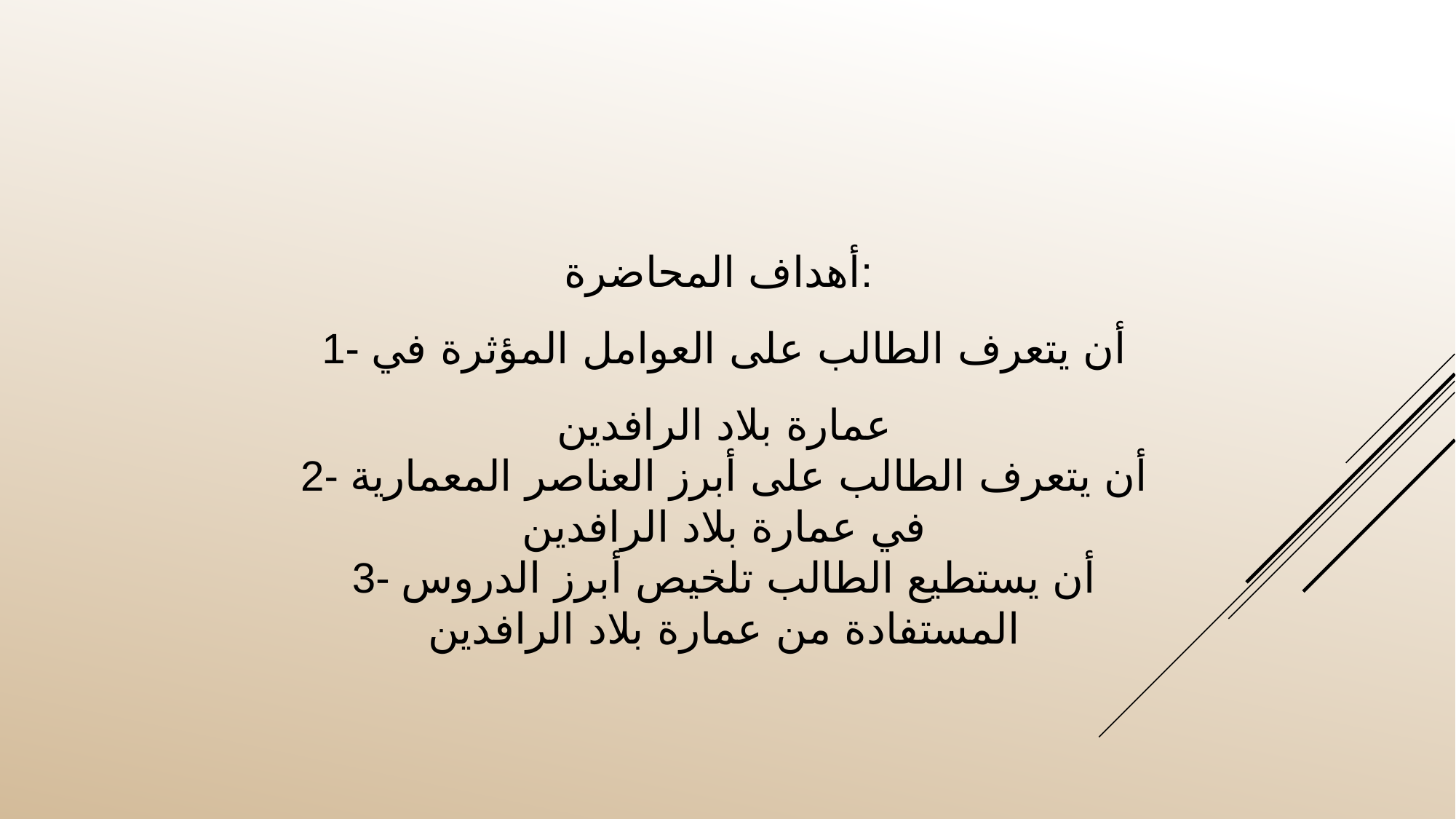

أهداف المحاضرة:
1- أن يتعرف الطالب على العوامل المؤثرة في عمارة بلاد الرافدين
2- أن يتعرف الطالب على أبرز العناصر المعمارية في عمارة بلاد الرافدين
3- أن يستطيع الطالب تلخيص أبرز الدروس المستفادة من عمارة بلاد الرافدين